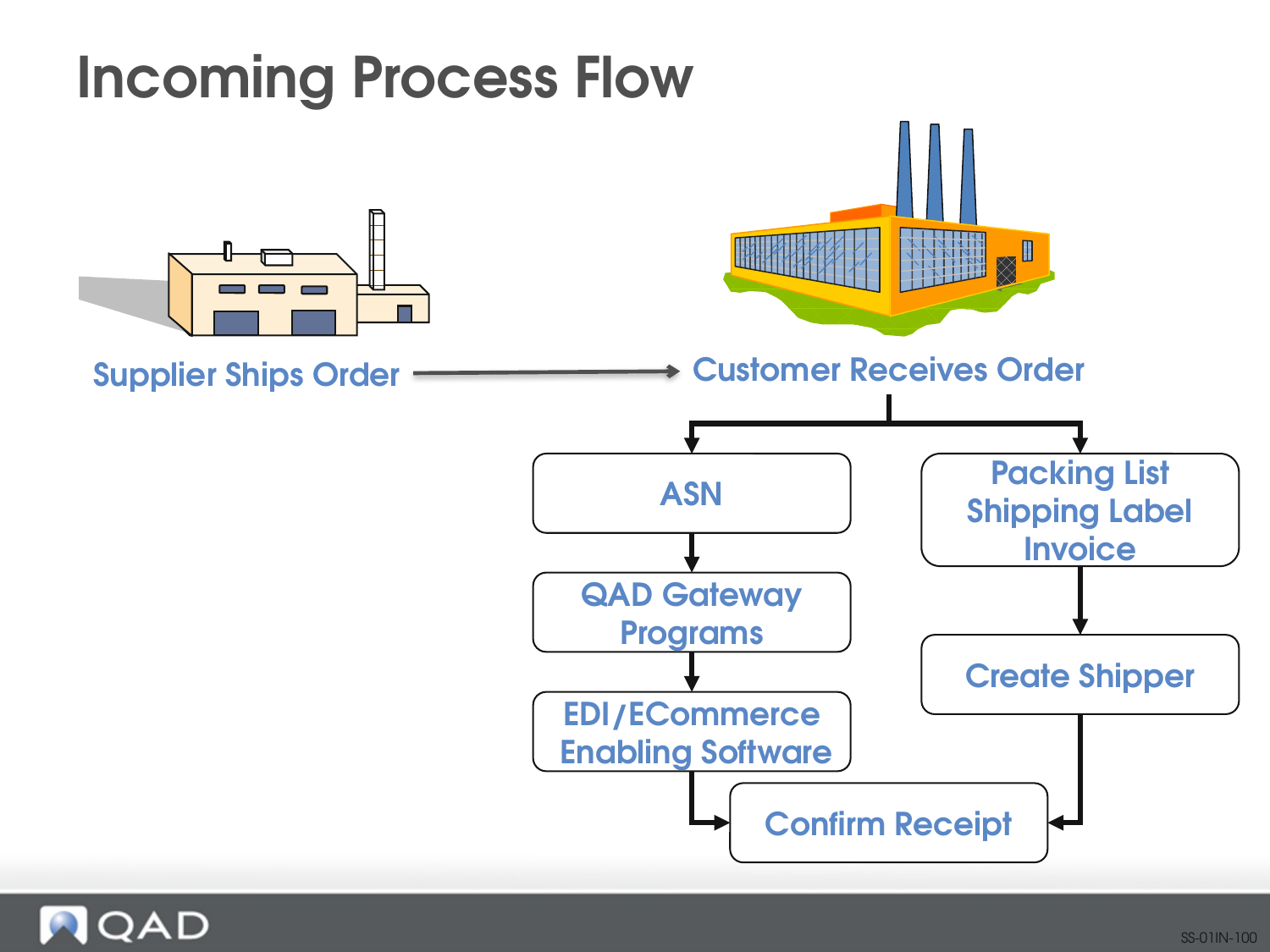

# Incoming Process Flow

 Supplier Ships Order
Customer Receives Order
ASN
Packing List
Shipping Label
Invoice
QAD Gateway
Programs
Create Shipper
EDI/ECommerce
 Enabling Software
Confirm Receipt
SS-01IN-100